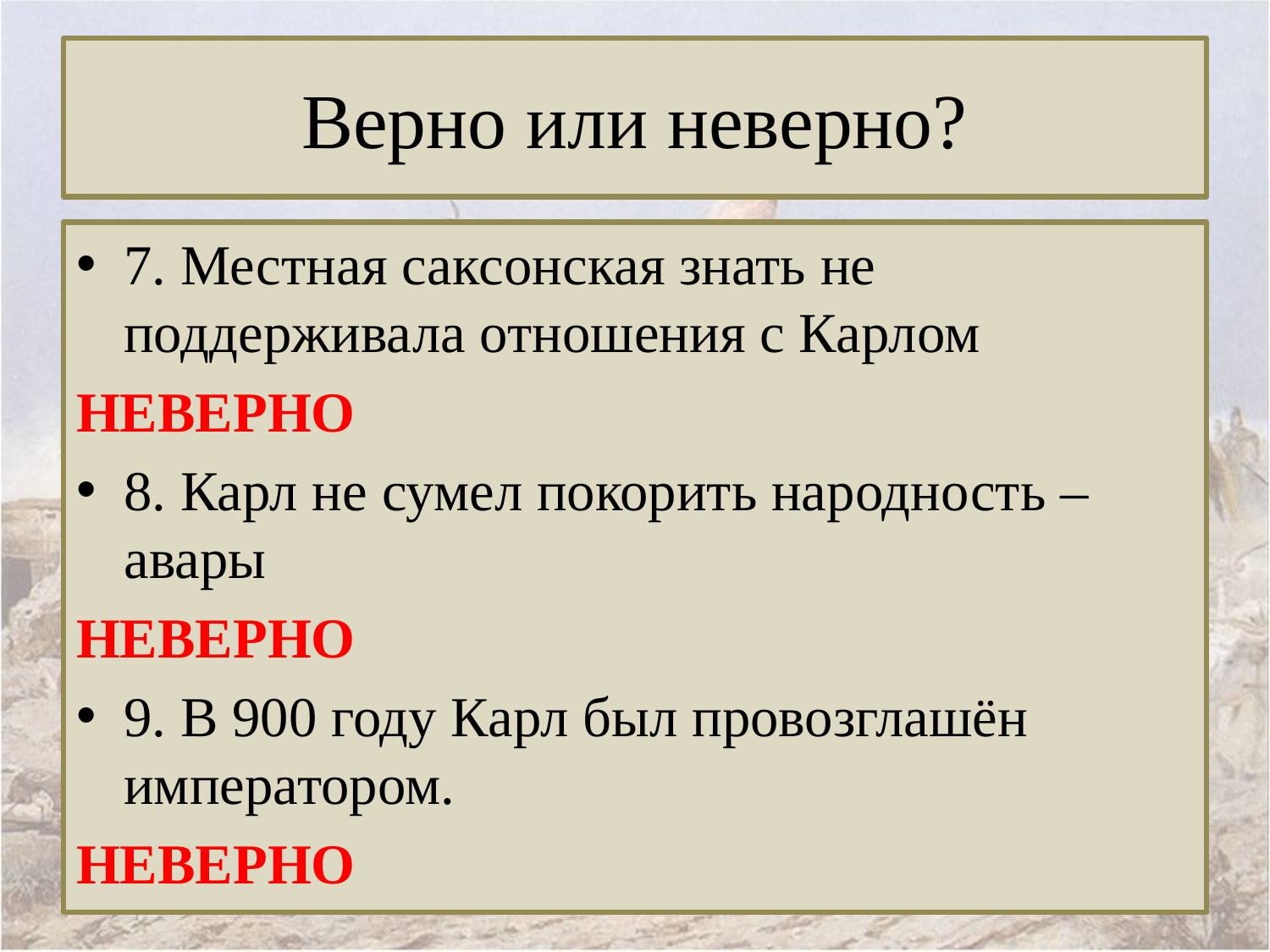

# Верно или неверно?
7. Местная саксонская знать не поддерживала отношения с Карлом
НЕВЕРНО
8. Карл не сумел покорить народность – авары
НЕВЕРНО
9. В 900 году Карл был провозглашён императором.
НЕВЕРНО